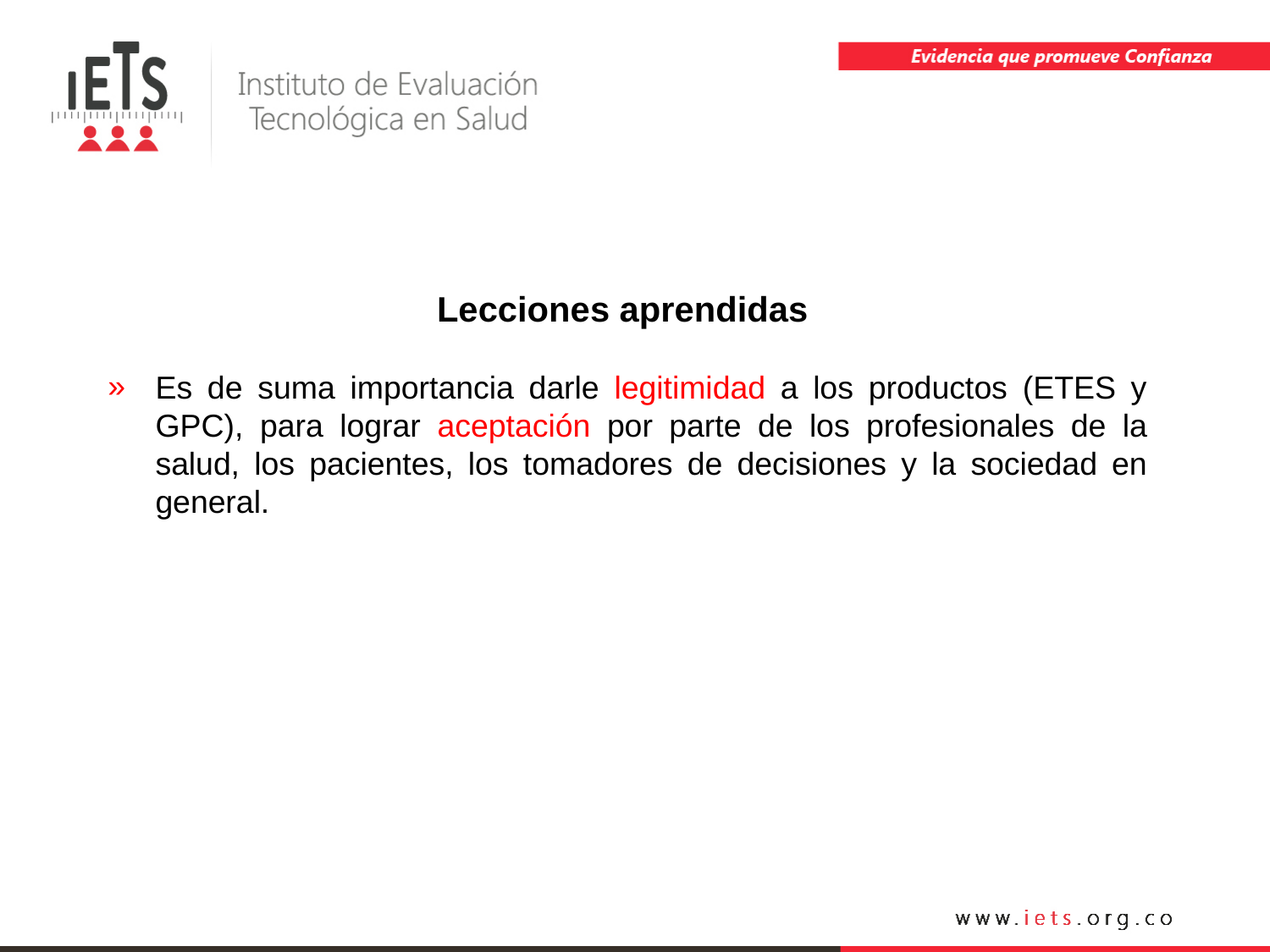

Lecciones aprendidas

Es de suma importancia darle legitimidad a los productos (ETES y GPC), para lograr aceptación por parte de los profesionales de la salud, los pacientes, los tomadores de decisiones y la sociedad en general.